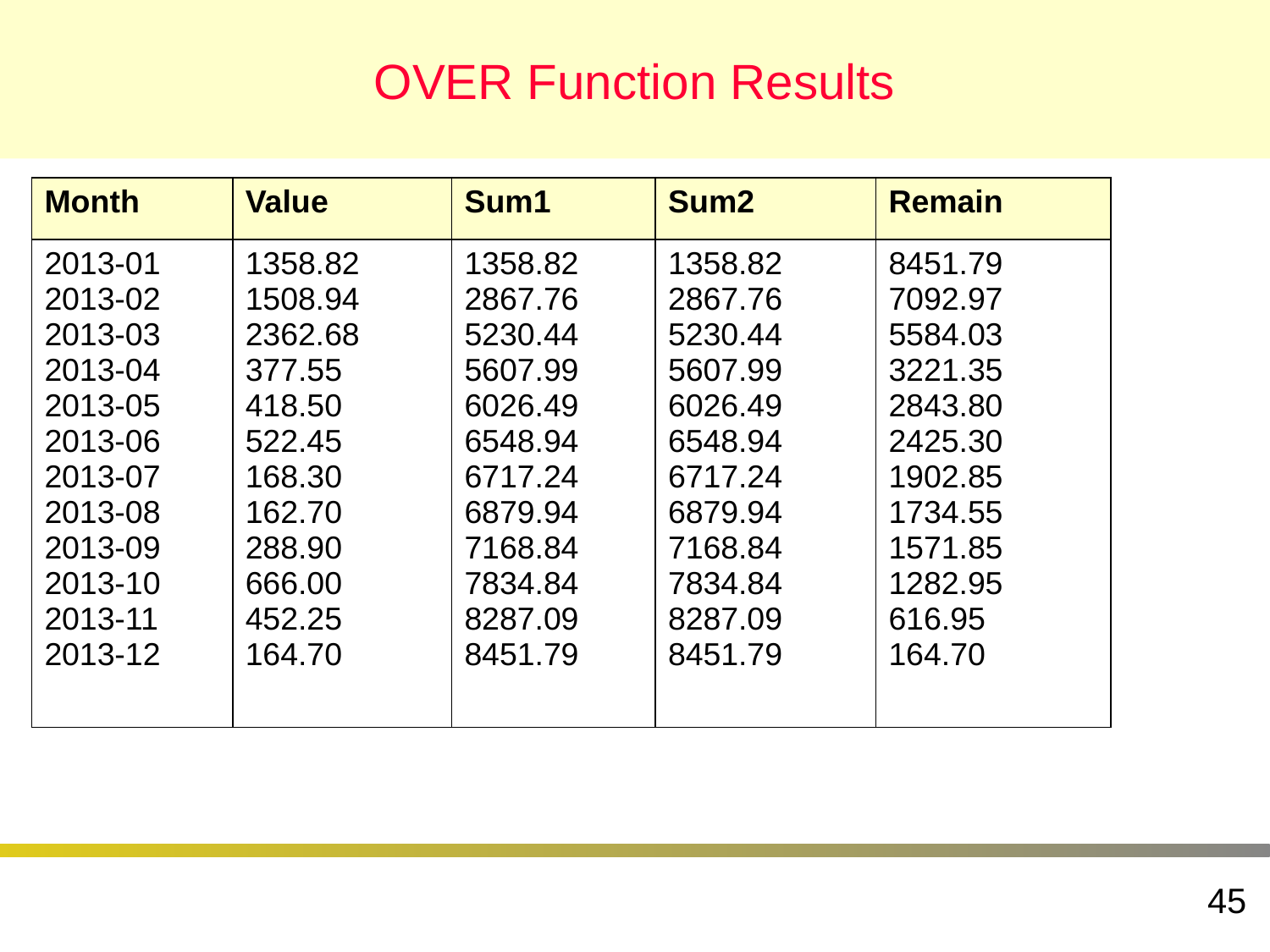

# OVER Function Results
| Month | Value | Sum1 | Sum2 | Remain |
| --- | --- | --- | --- | --- |
| 2013-01 2013-02 2013-03 2013-04 2013-05 2013-06 2013-07 2013-08 2013-09 2013-10 2013-11 2013-12 | 1358.82 1508.94 2362.68 377.55 418.50 522.45 168.30 162.70 288.90 666.00 452.25 164.70 | 1358.82 2867.76 5230.44 5607.99 6026.49 6548.94 6717.24 6879.94 7168.84 7834.84 8287.09 8451.79 | 1358.82 2867.76 5230.44 5607.99 6026.49 6548.94 6717.24 6879.94 7168.84 7834.84 8287.09 8451.79 | 8451.79 7092.97 5584.03 3221.35 2843.80 2425.30 1902.85 1734.55 1571.85 1282.95 616.95 164.70 |
45